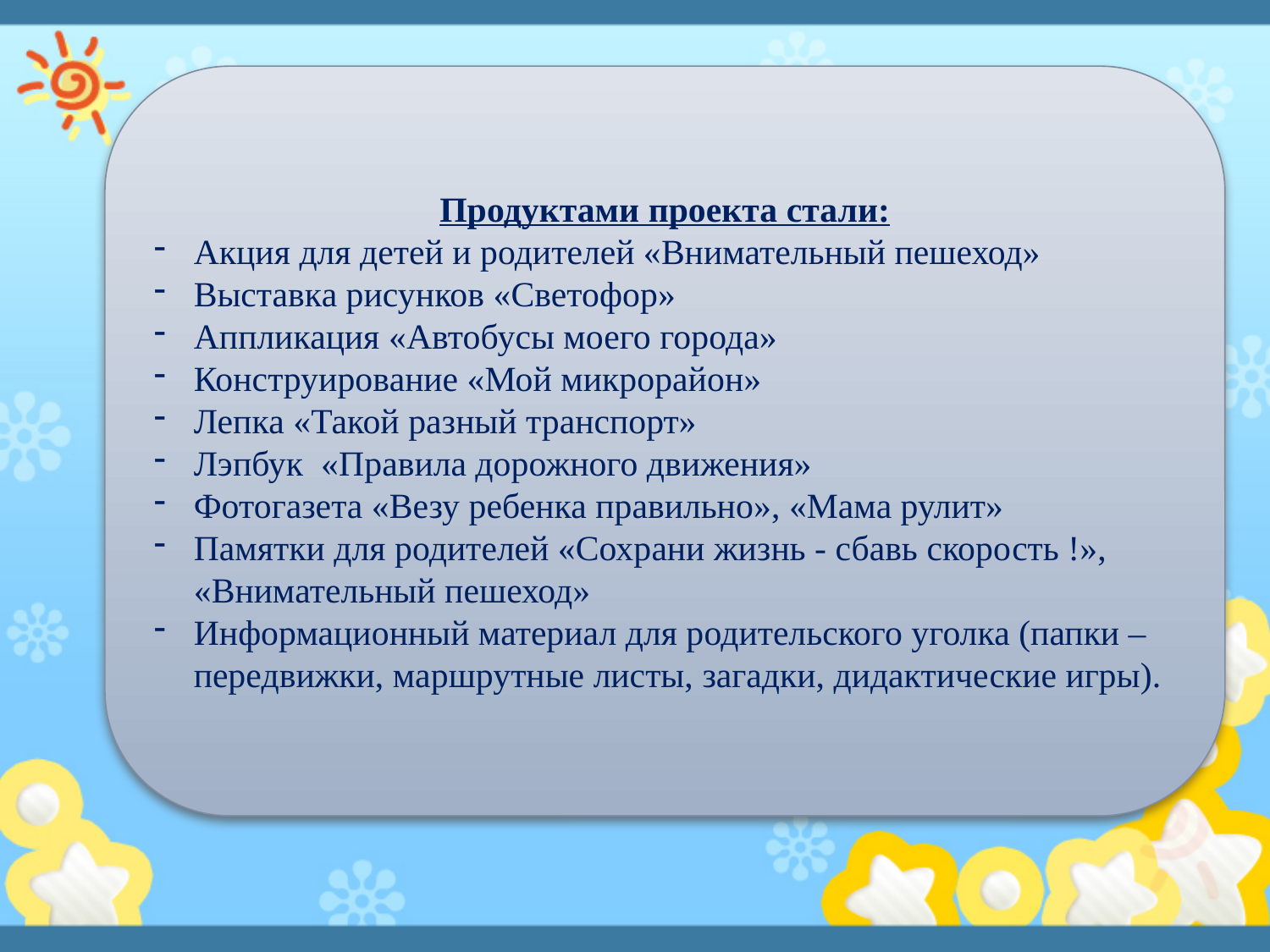

Продуктами проекта стали:
Акция для детей и родителей «Внимательный пешеход»
Выставка рисунков «Светофор»
Аппликация «Автобусы моего города»
Конструирование «Мой микрорайон»
Лепка «Такой разный транспорт»
Лэпбук  «Правила дорожного движения»
Фотогазета «Везу ребенка правильно», «Мама рулит»
Памятки для родителей «Сохрани жизнь - сбавь скорость !», «Внимательный пешеход»
Информационный материал для родительского уголка (папки – передвижки, маршрутные листы, загадки, дидактические игры).